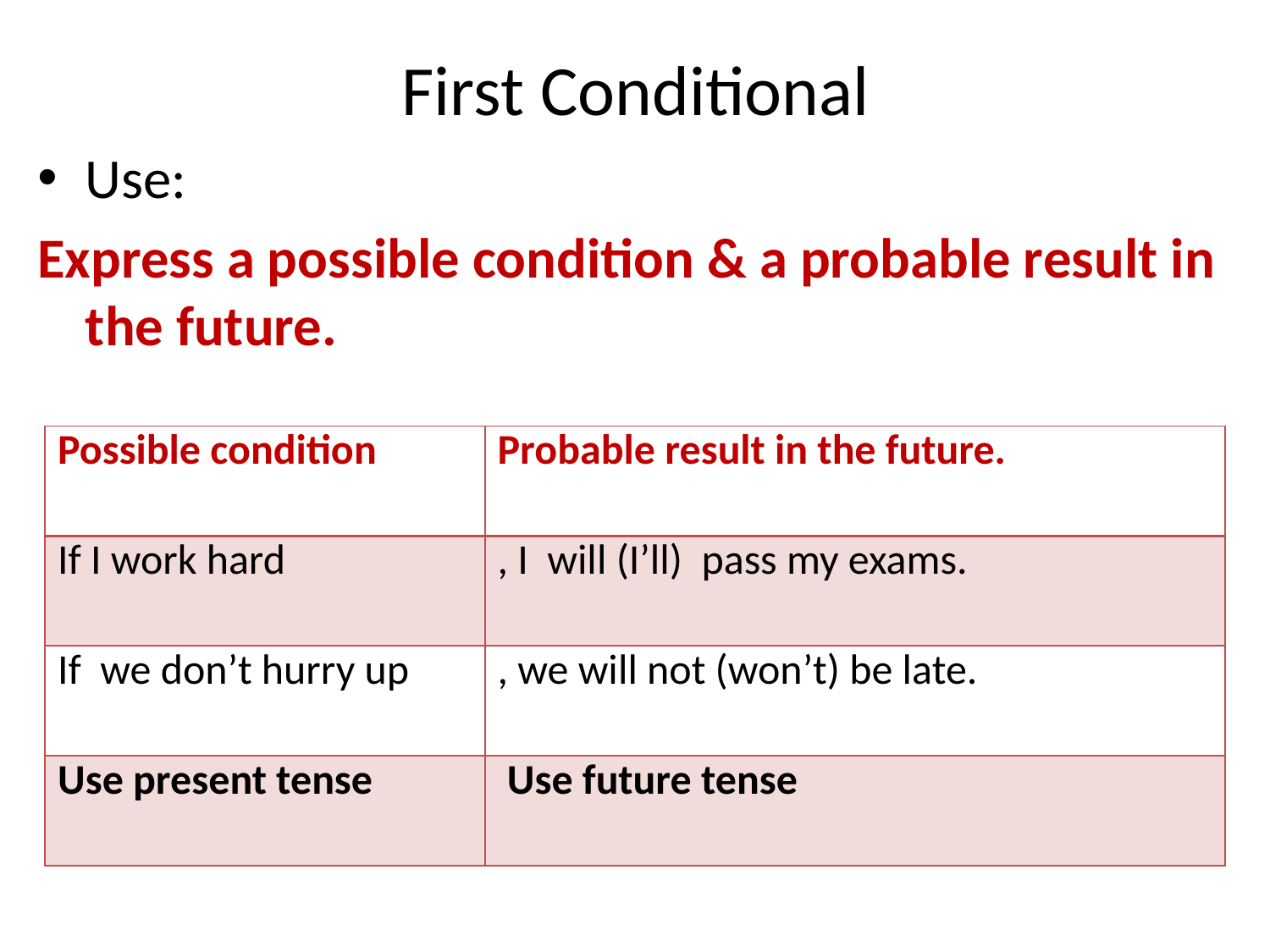

# First Conditional
Use:
Express a possible condition & a probable result in the future.

| Possible condition | Probable result in the future. |
| --- | --- |
| If I work hard | , I will (I’ll) pass my exams. |
| If we don’t hurry up | , we will not (won’t) be late. |
| Use present tense | Use future tense |